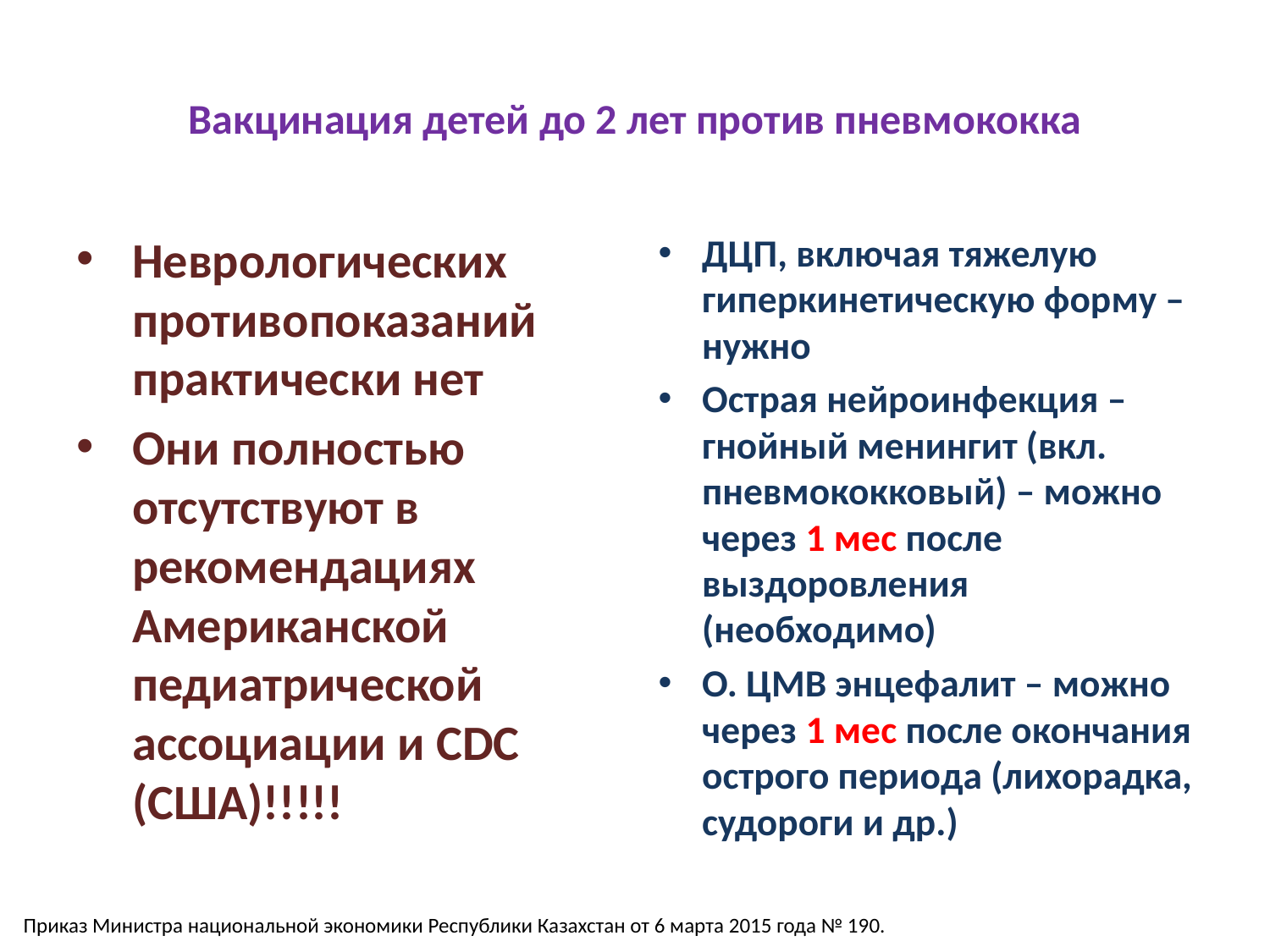

# Вакцинация детей до 2 лет против пневмококка
Неврологических противопоказаний практически нет
Они полностью отсутствуют в рекомендациях Американской педиатрической ассоциации и CDC (США)!!!!!
ДЦП, включая тяжелую гиперкинетическую форму – нужно
Острая нейроинфекция – гнойный менингит (вкл. пневмококковый) – можно через 1 мес после выздоровления (необходимо)
О. ЦМВ энцефалит – можно через 1 мес после окончания острого периода (лихорадка, судороги и др.)
Приказ Министра национальной экономики Республики Казахстан от 6 марта 2015 года № 190.